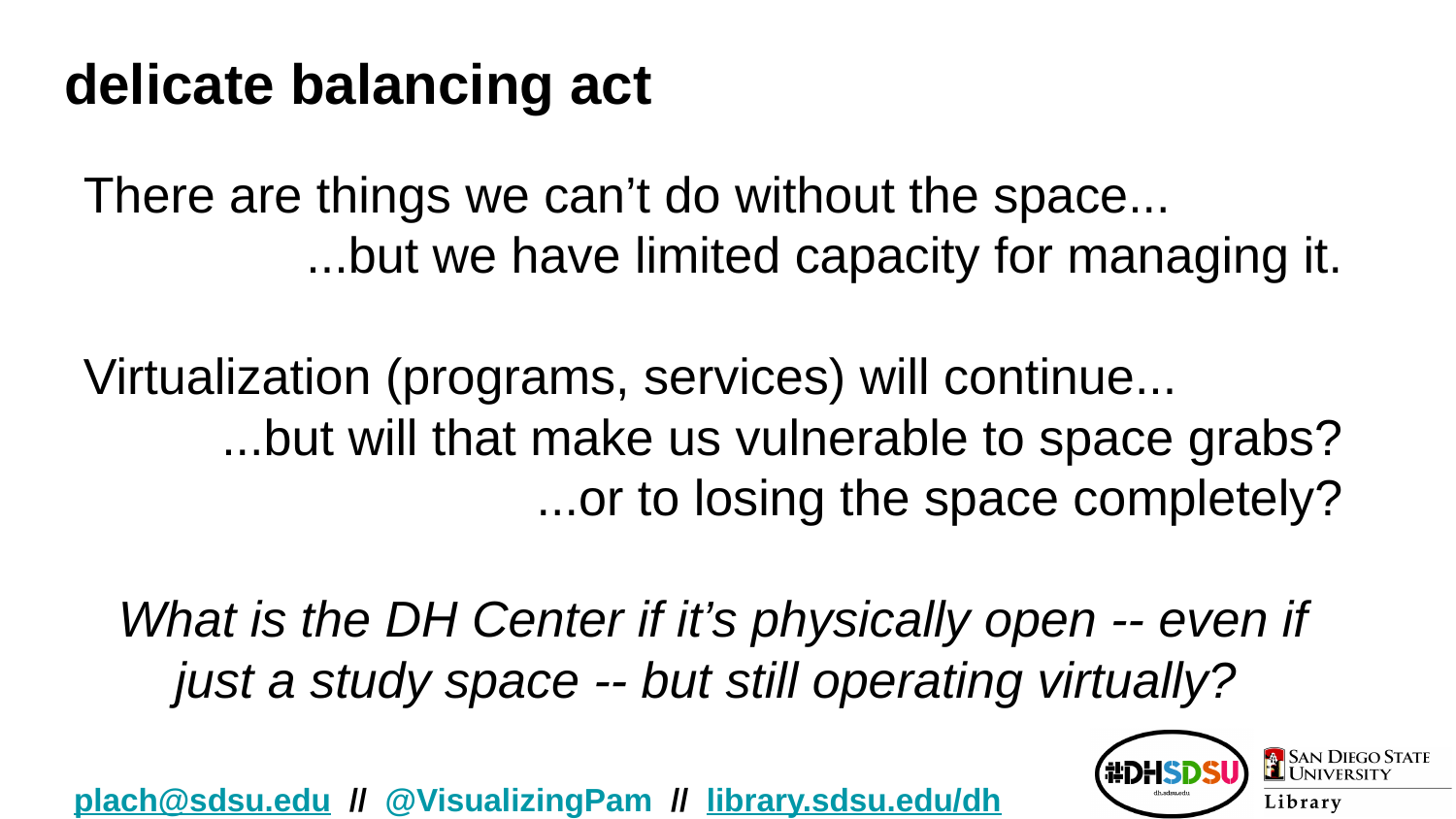

# delicate balancing act
There are things we can’t do without the space...
...but we have limited capacity for managing it.

Virtualization (programs, services) will continue...
...but will that make us vulnerable to space grabs?
...or to losing the space completely?

What is the DH Center if it’s physically open -- even if just a study space -- but still operating virtually?